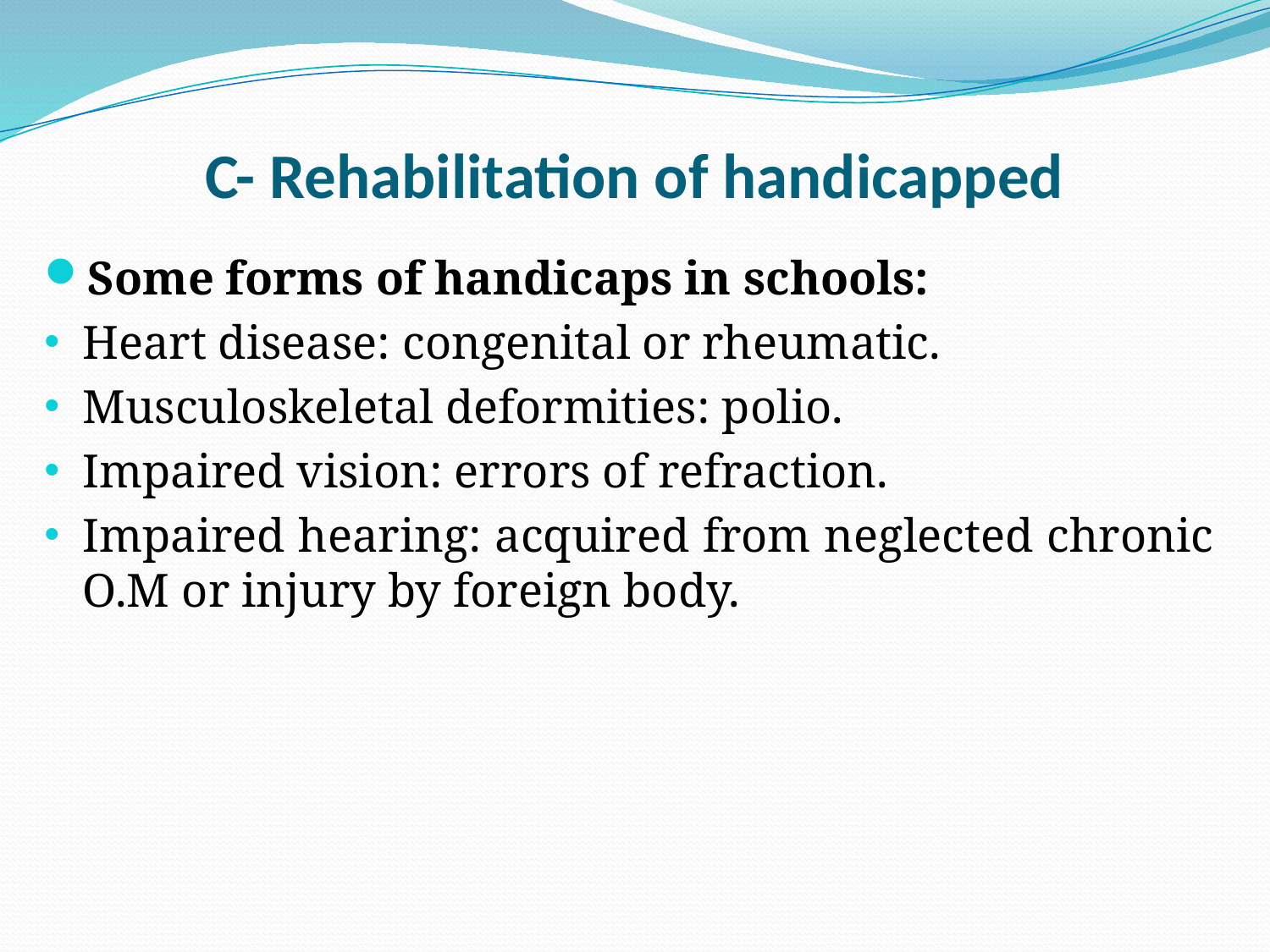

# C- Rehabilitation of handicapped
Some forms of handicaps in schools:
Heart disease: congenital or rheumatic.
Musculoskeletal deformities: polio.
Impaired vision: errors of refraction.
Impaired hearing: acquired from neglected chronic O.M or injury by foreign body.